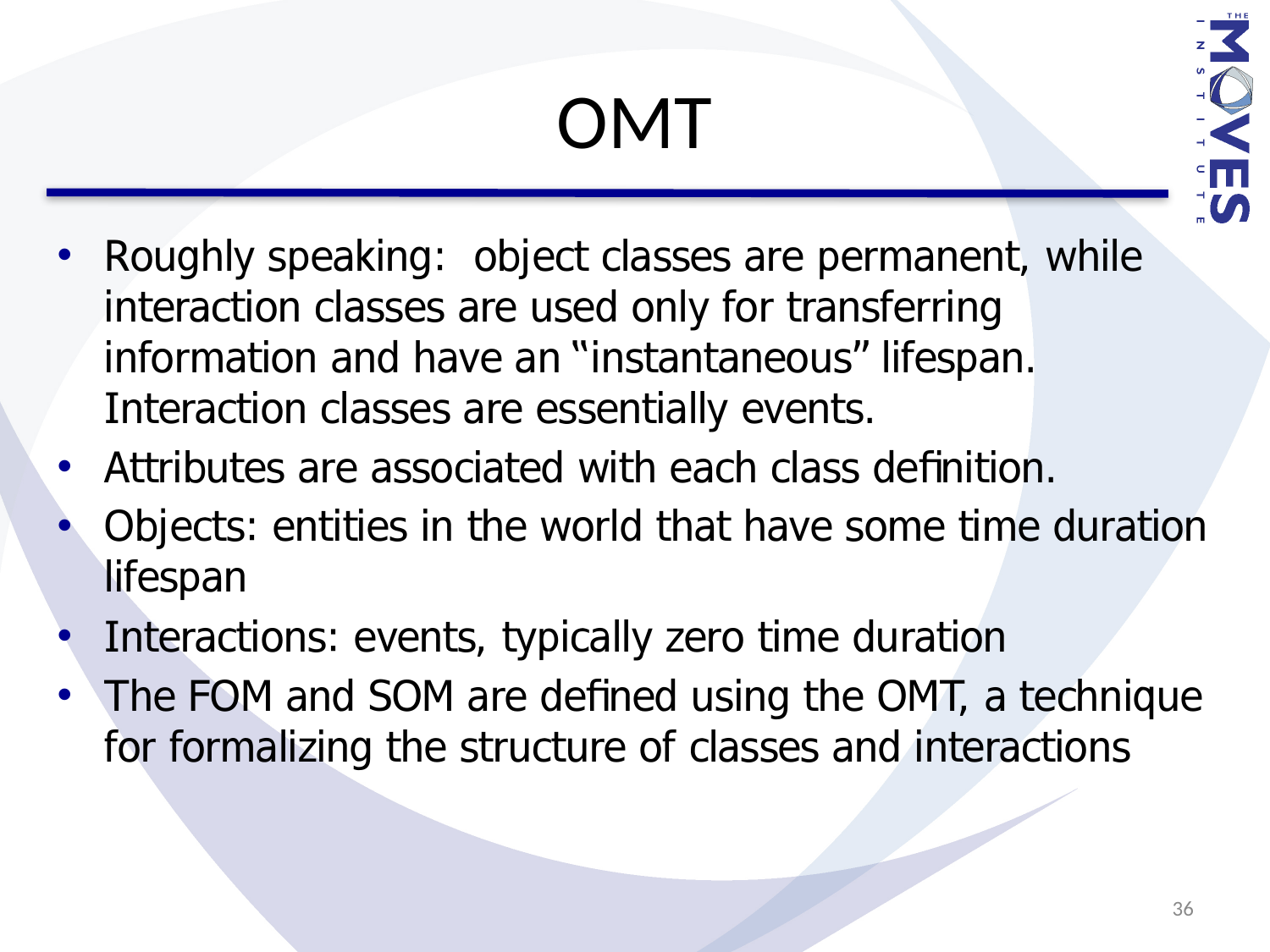

# OMT
Roughly speaking:  object classes are permanent, while interaction classes are used only for transferring information and have an “instantaneous” lifespan. Interaction classes are essentially events.
Attributes are associated with each class definition.
Objects: entities in the world that have some time duration lifespan
Interactions: events, typically zero time duration
The FOM and SOM are defined using the OMT, a technique for formalizing the structure of classes and interactions
36